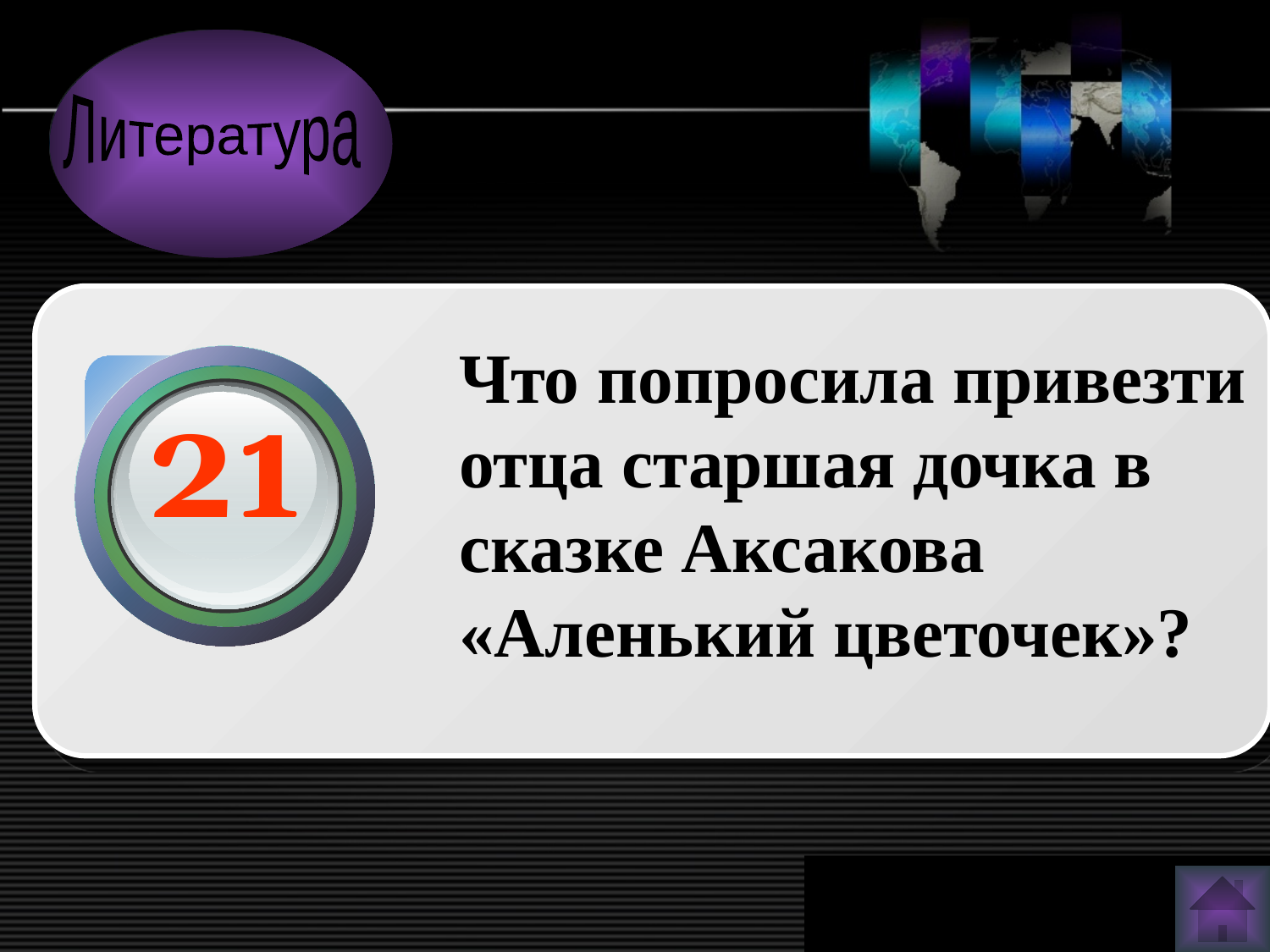

Литература

Что попросила привезти отца старшая дочка в сказке Аксакова «Аленький цветочек»?

21

www.themegallery.com